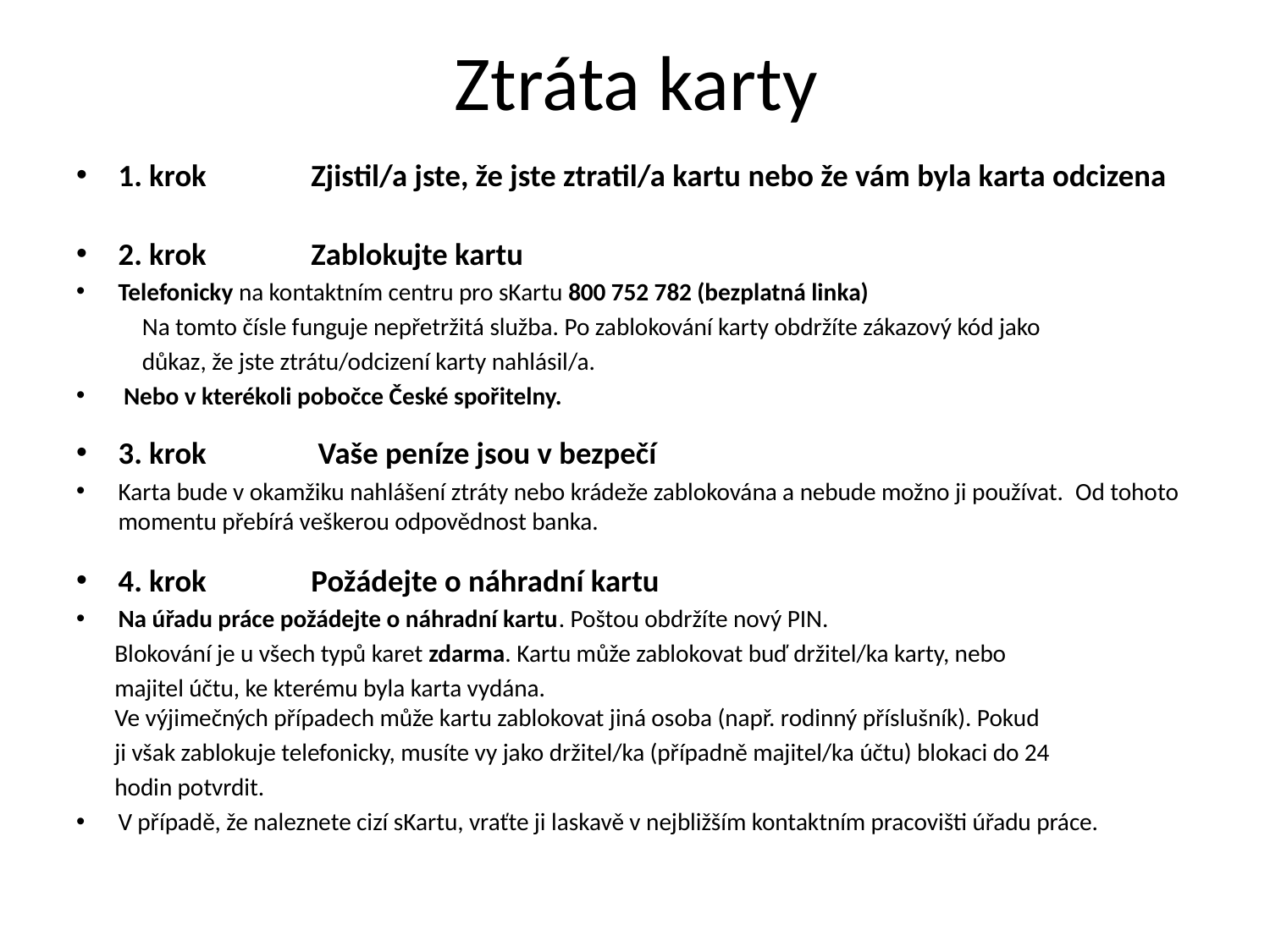

# Ztráta karty

1. krok               Zjistil/a jste, že jste ztratil/a kartu nebo že vám byla karta odcizena

2. krok               Zablokujte kartu
Telefonicky na kontaktním centru pro sKartu 800 752 782 (bezplatná linka)
            Na tomto čísle funguje nepřetržitá služba. Po zablokování karty obdržíte zákazový kód jako
            důkaz, že jste ztrátu/odcizení karty nahlásil/a.
 Nebo v kterékoli pobočce České spořitelny.

3. krok                Vaše peníze jsou v bezpečí
Karta bude v okamžiku nahlášení ztráty nebo krádeže zablokována a nebude možno ji používat.  Od tohoto momentu přebírá veškerou odpovědnost banka.

4. krok               Požádejte o náhradní kartu
Na úřadu práce požádejte o náhradní kartu. Poštou obdržíte nový PIN.
       Blokování je u všech typů karet zdarma. Kartu může zablokovat buď držitel/ka karty, nebo
       majitel účtu, ke kterému byla karta vydána.
       Ve výjimečných případech může kartu zablokovat jiná osoba (např. rodinný příslušník). Pokud
       ji však zablokuje telefonicky, musíte vy jako držitel/ka (případně majitel/ka účtu) blokaci do 24
       hodin potvrdit.
V případě, že naleznete cizí sKartu, vraťte ji laskavě v nejbližším kontaktním pracovišti úřadu práce.